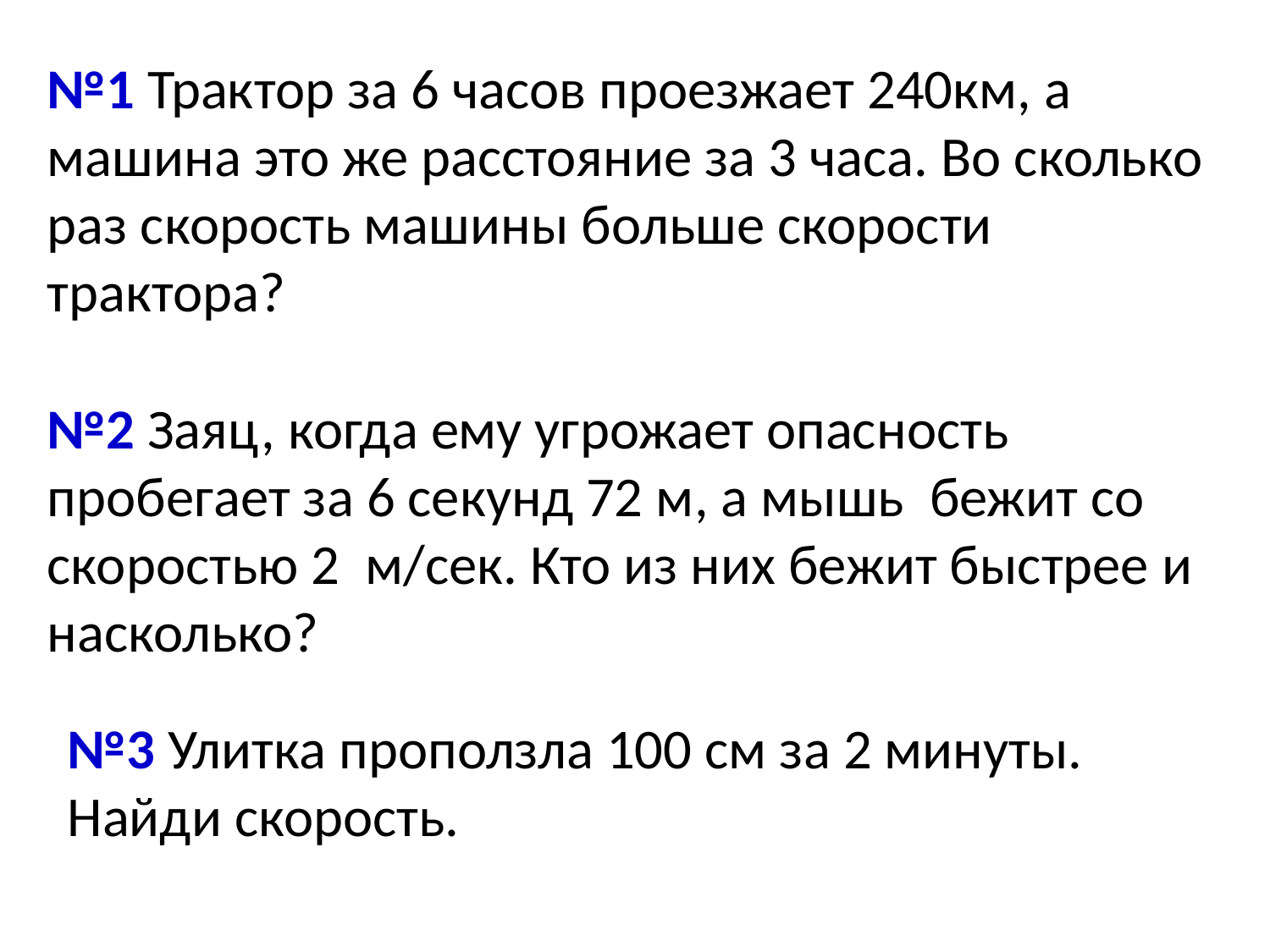

№1 Трактор за 6 часов проезжает 240км, а машина это же расстояние за 3 часа. Во сколько раз скорость машины больше скорости трактора?
№2 Заяц, когда ему угрожает опасность пробегает за 6 секунд 72 м, а мышь  бежит со скоростью 2  м/сек. Кто из них бежит быстрее и насколько?
№3 Улитка проползла 100 см за 2 минуты. Найди скорость.